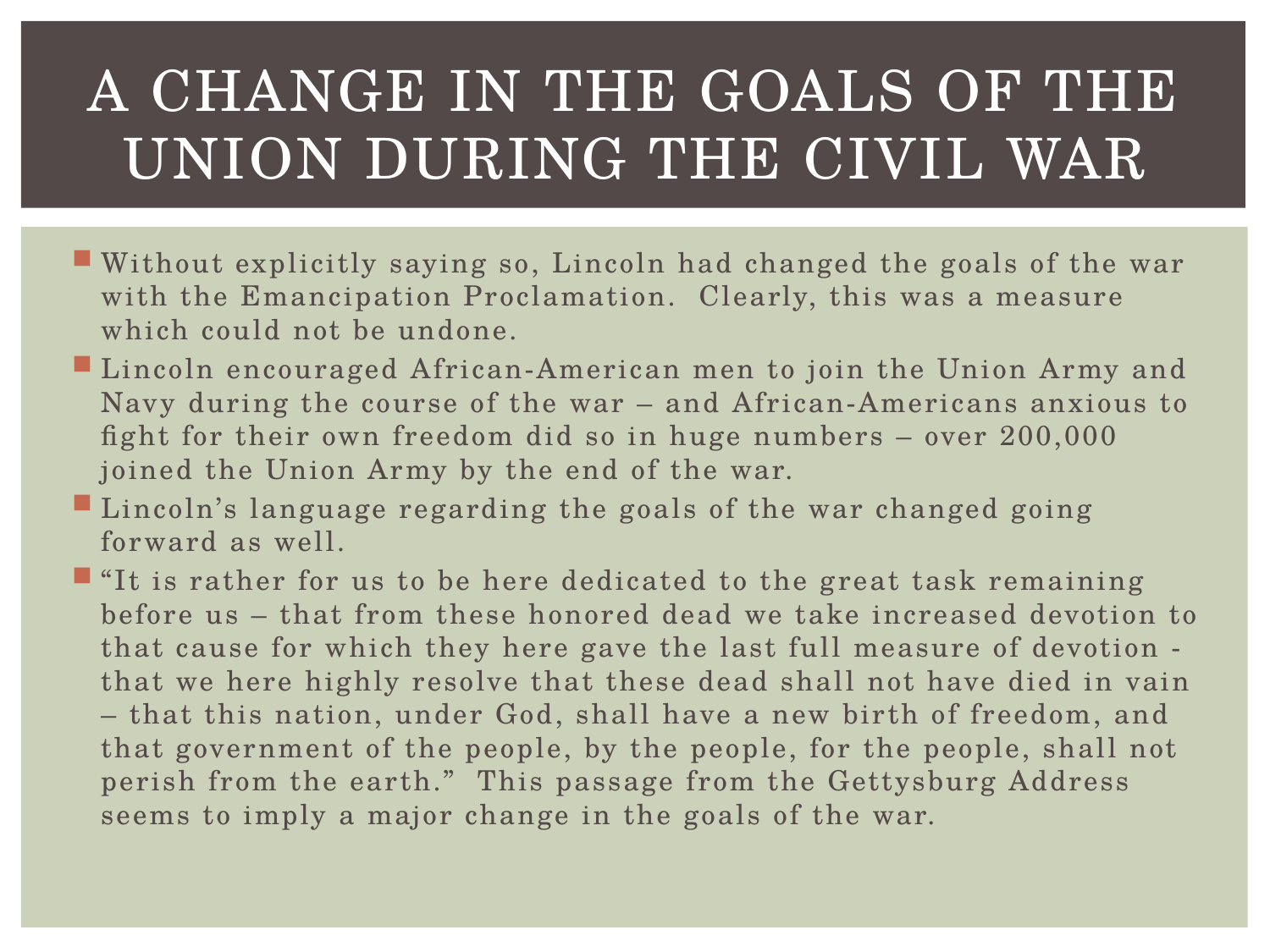

# A change in the goals of the Union during the civil war
Without explicitly saying so, Lincoln had changed the goals of the war with the Emancipation Proclamation.  Clearly, this was a measure which could not be undone.
Lincoln encouraged African-American men to join the Union Army and Navy during the course of the war – and African-Americans anxious to fight for their own freedom did so in huge numbers – over 200,000 joined the Union Army by the end of the war.
Lincoln’s language regarding the goals of the war changed going forward as well.
“It is rather for us to be here dedicated to the great task remaining before us – that from these honored dead we take increased devotion to that cause for which they here gave the last full measure of devotion - that we here highly resolve that these dead shall not have died in vain – that this nation, under God, shall have a new birth of freedom, and that government of the people, by the people, for the people, shall not perish from the earth.”  This passage from the Gettysburg Address seems to imply a major change in the goals of the war.